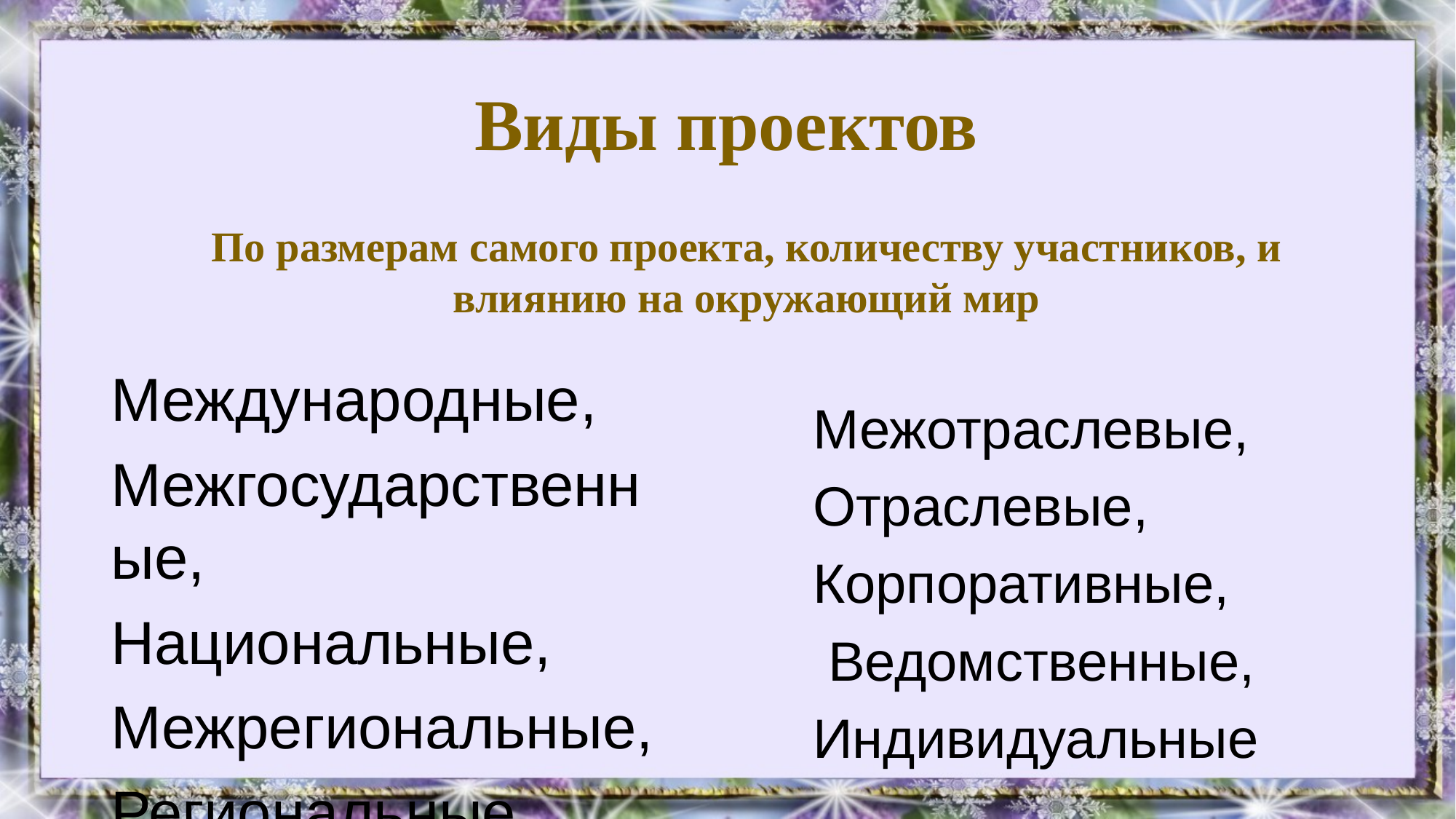

# Виды проектов
По размерам самого проекта, количеству участников, и влиянию на окружающий мир

Межотраслевые,
Отраслевые,
Корпоративные,
 Ведомственные,
Индивидуальные

Международные,
Межгосударственные,
Национальные,
Межрегиональные,
Региональные,